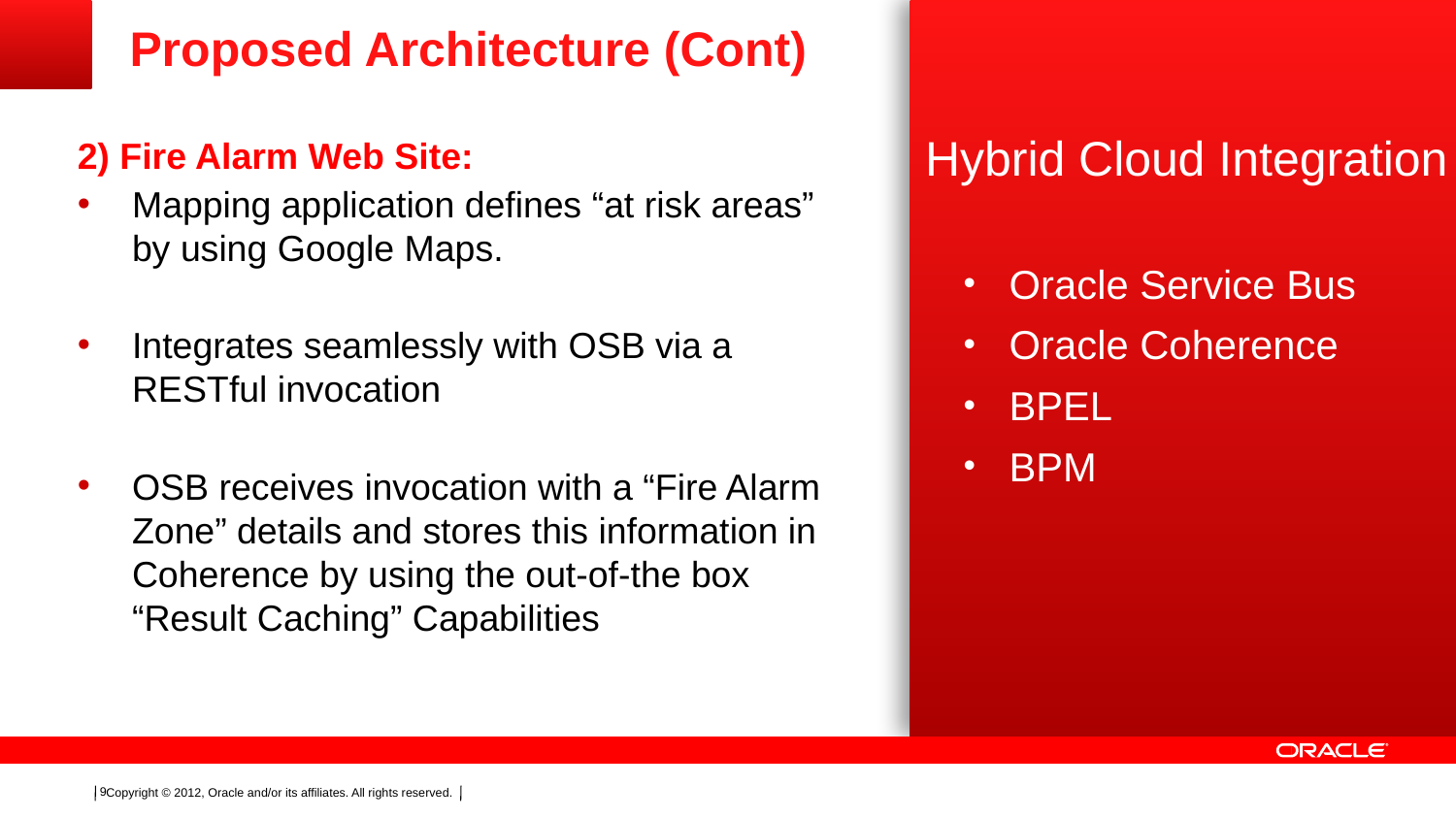

Proposed Architecture (Cont)

2) Fire Alarm Web Site:
Mapping application defines “at risk areas” by using Google Maps.

Integrates seamlessly with OSB via a RESTful invocation

OSB receives invocation with a “Fire Alarm Zone” details and stores this information in Coherence by using the out-of-the box “Result Caching” Capabilities

Hybrid Cloud Integration

 Oracle Service Bus
 Oracle Coherence
 BPEL
 BPM